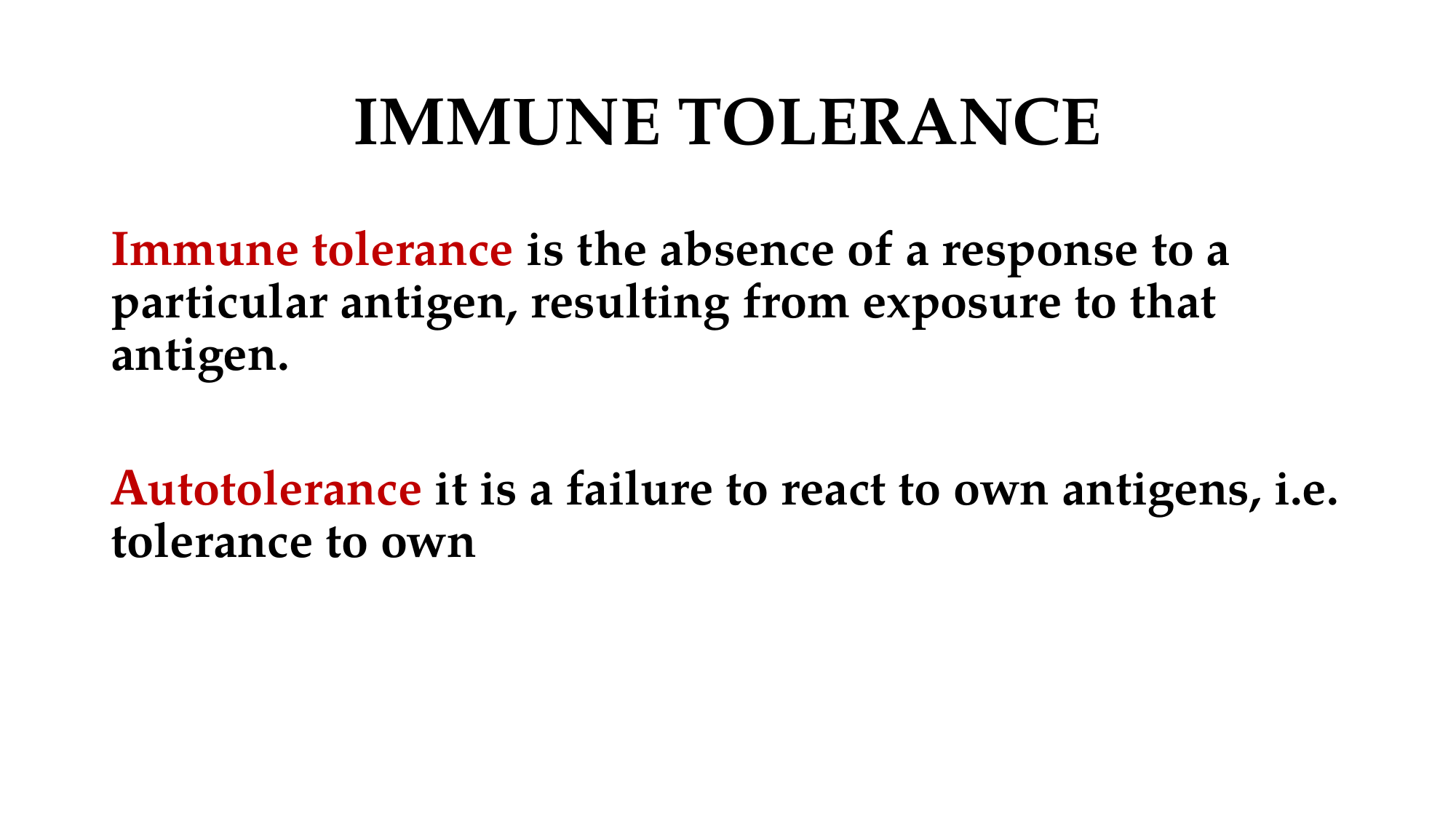

# IMMUNE TOLERANCE
Immune tolerance is the absence of a response to a particular antigen, resulting from exposure to that antigen.

Аutotolerance it is a failure to react to own antigens, i.e. tolerance to own